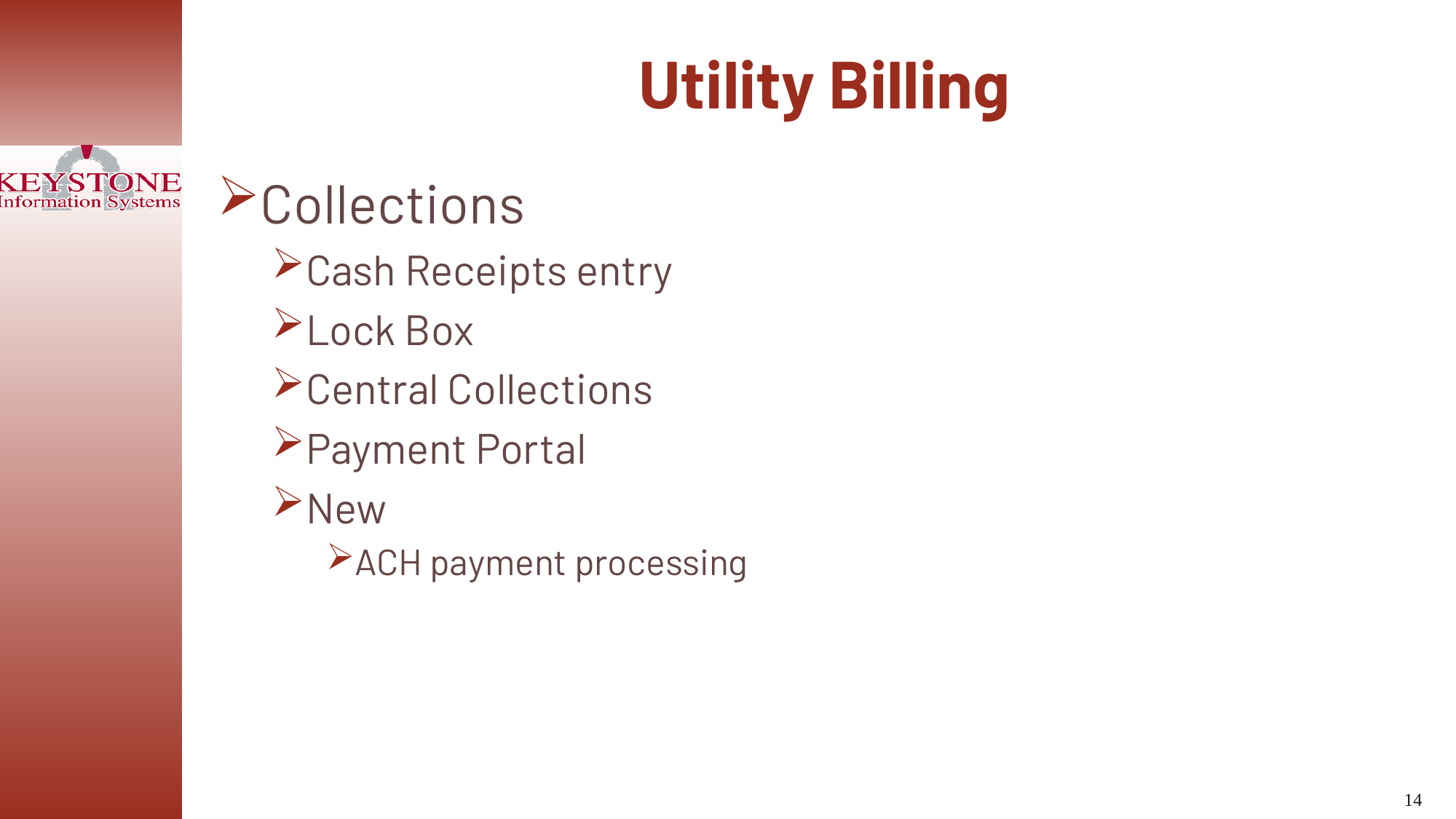

Utility Billing
Collections
Cash Receipts entry
Lock Box
Central Collections
Payment Portal
New
ACH payment processing

14